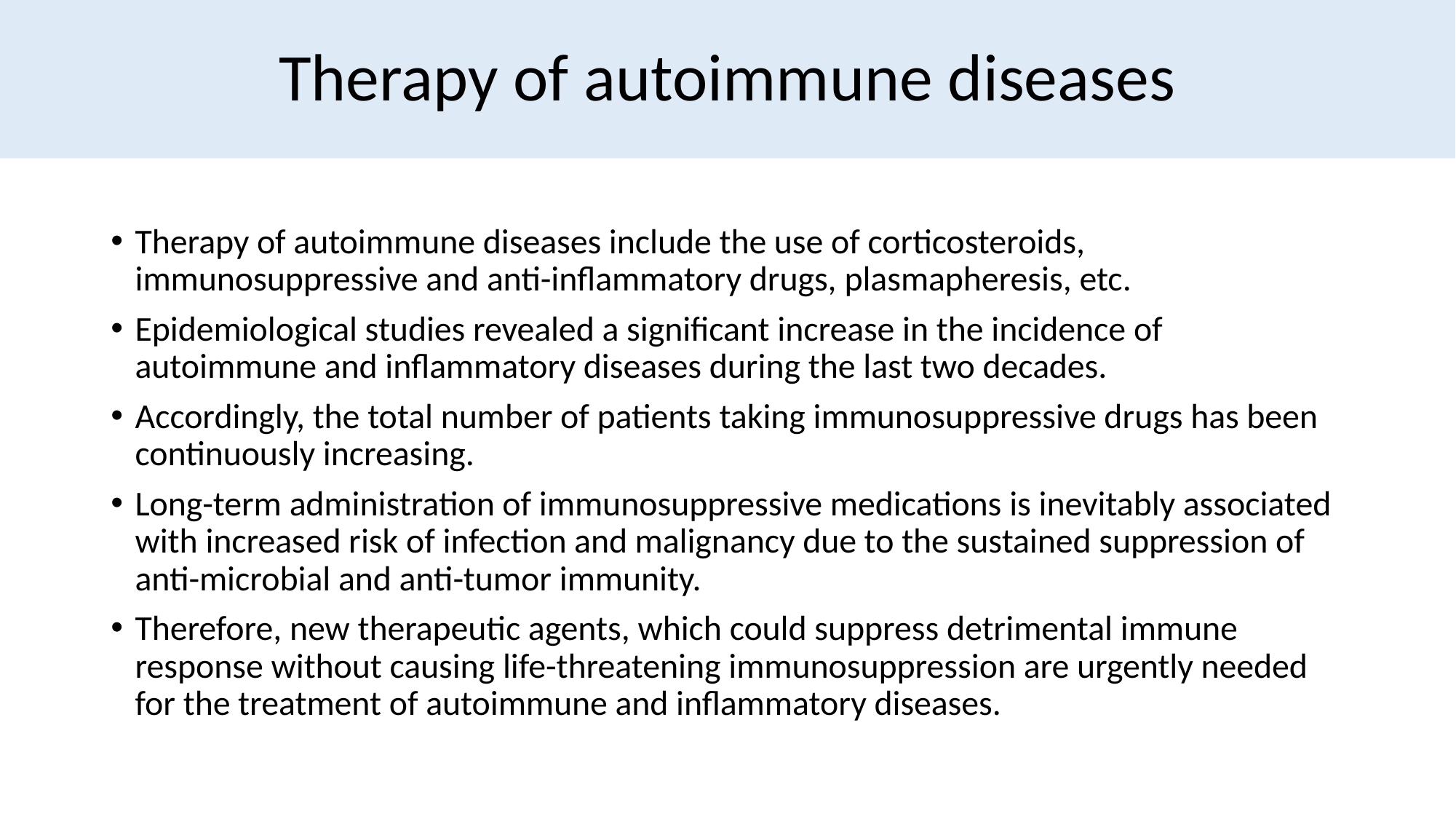

# Therapy of autoimmune diseases
Therapy of autoimmune diseases include the use of corticosteroids, immunosuppressive and anti-inflammatory drugs, plasmapheresis, etc.
Epidemiological studies revealed a significant increase in the incidence of autoimmune and inflammatory diseases during the last two decades.
Accordingly, the total number of patients taking immunosuppressive drugs has been continuously increasing.
Long-term administration of immunosuppressive medications is inevitably associated with increased risk of infection and malignancy due to the sustained suppression of anti-microbial and anti-tumor immunity.
Therefore, new therapeutic agents, which could suppress detrimental immune response without causing life-threatening immunosuppression are urgently needed for the treatment of autoimmune and inflammatory diseases.